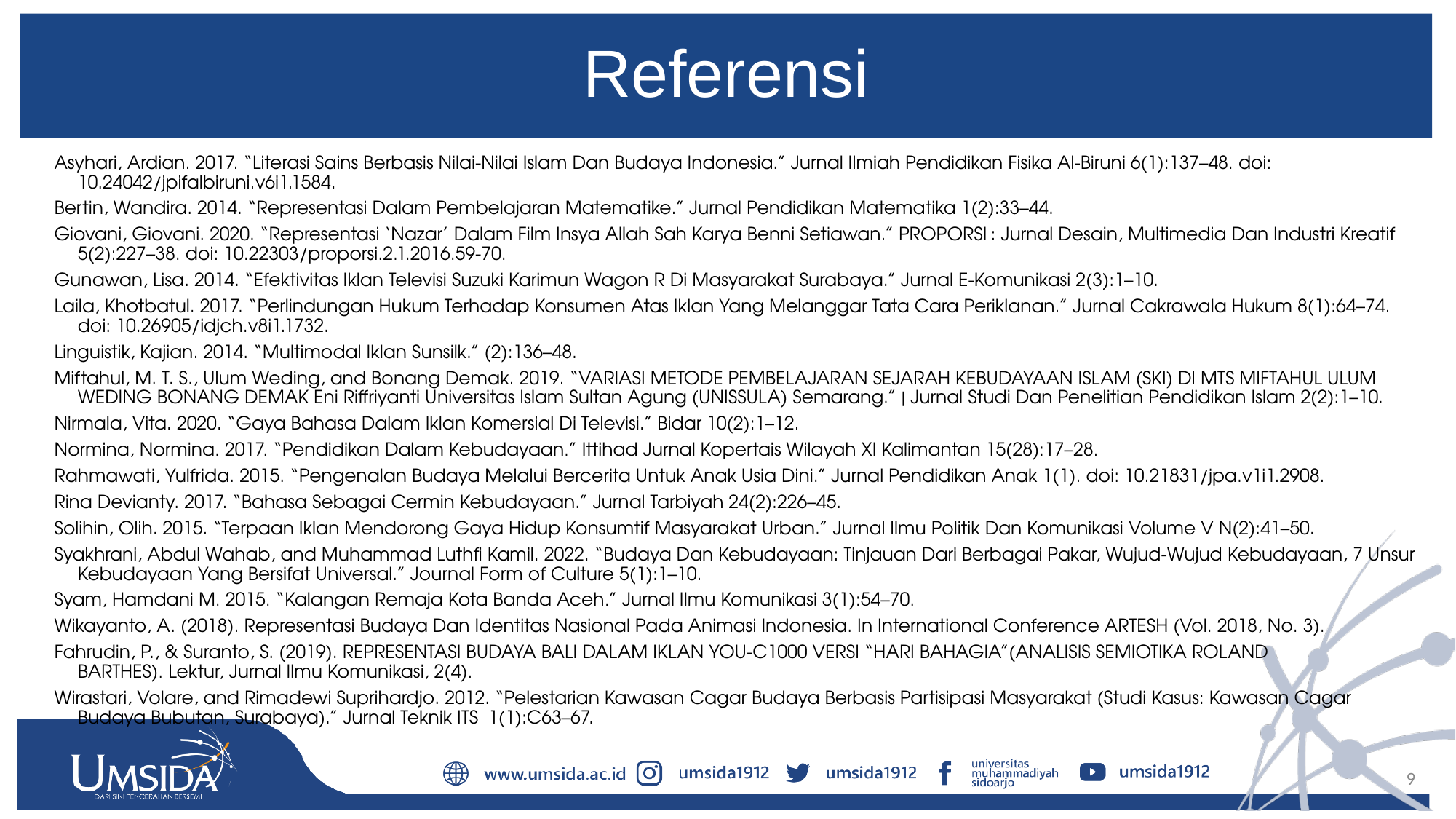

# Referensi
Asyhari, Ardian. 2017. “Literasi Sains Berbasis Nilai-Nilai Islam Dan Budaya Indonesia.” Jurnal Ilmiah Pendidikan Fisika Al-Biruni 6(1):137–48. doi: 10.24042/jpifalbiruni.v6i1.1584.
Bertin, Wandira. 2014. “Representasi Dalam Pembelajaran Matematike.” Jurnal Pendidikan Matematika 1(2):33–44.
Giovani, Giovani. 2020. “Representasi ‘Nazar’ Dalam Film Insya Allah Sah Karya Benni Setiawan.” PROPORSI : Jurnal Desain, Multimedia Dan Industri Kreatif 5(2):227–38. doi: 10.22303/proporsi.2.1.2016.59-70.
Gunawan, Lisa. 2014. “Efektivitas Iklan Televisi Suzuki Karimun Wagon R Di Masyarakat Surabaya.” Jurnal E-Komunikasi 2(3):1–10.
Laila, Khotbatul. 2017. “Perlindungan Hukum Terhadap Konsumen Atas Iklan Yang Melanggar Tata Cara Periklanan.” Jurnal Cakrawala Hukum 8(1):64–74. doi: 10.26905/idjch.v8i1.1732.
Linguistik, Kajian. 2014. “Multimodal Iklan Sunsilk.” (2):136–48.
Miftahul, M. T. S., Ulum Weding, and Bonang Demak. 2019. “VARIASI METODE PEMBELAJARAN SEJARAH KEBUDAYAAN ISLAM (SKI) DI MTS MIFTAHUL ULUM WEDING BONANG DEMAK Eni Riffriyanti Universitas Islam Sultan Agung (UNISSULA) Semarang.” | Jurnal Studi Dan Penelitian Pendidikan Islam 2(2):1–10.
Nirmala, Vita. 2020. “Gaya Bahasa Dalam Iklan Komersial Di Televisi.” Bidar 10(2):1–12.
Normina, Normina. 2017. “Pendidikan Dalam Kebudayaan.” Ittihad Jurnal Kopertais Wilayah XI Kalimantan 15(28):17–28.
Rahmawati, Yulfrida. 2015. “Pengenalan Budaya Melalui Bercerita Untuk Anak Usia Dini.” Jurnal Pendidikan Anak 1(1). doi: 10.21831/jpa.v1i1.2908.
Rina Devianty. 2017. “Bahasa Sebagai Cermin Kebudayaan.” Jurnal Tarbiyah 24(2):226–45.
Solihin, Olih. 2015. “Terpaan Iklan Mendorong Gaya Hidup Konsumtif Masyarakat Urban.” Jurnal Ilmu Politik Dan Komunikasi Volume V N(2):41–50.
Syakhrani, Abdul Wahab, and Muhammad Luthfi Kamil. 2022. “Budaya Dan Kebudayaan: Tinjauan Dari Berbagai Pakar, Wujud-Wujud Kebudayaan, 7 Unsur Kebudayaan Yang Bersifat Universal.” Journal Form of Culture 5(1):1–10.
Syam, Hamdani M. 2015. “Kalangan Remaja Kota Banda Aceh.” Jurnal Ilmu Komunikasi 3(1):54–70.
Wikayanto, A. (2018). Representasi Budaya Dan Identitas Nasional Pada Animasi Indonesia. In International Conference ARTESH (Vol. 2018, No. 3).
Fahrudin, P., & Suranto, S. (2019). REPRESENTASI BUDAYA BALI DALAM IKLAN YOU-C1000 VERSI “HARI BAHAGIA”(ANALISIS SEMIOTIKA ROLAND BARTHES). Lektur, Jurnal Ilmu Komunikasi, 2(4).
Wirastari, Volare, and Rimadewi Suprihardjo. 2012. “Pelestarian Kawasan Cagar Budaya Berbasis Partisipasi Masyarakat (Studi Kasus: Kawasan Cagar Budaya Bubutan, Surabaya).” Jurnal Teknik ITS  1(1):C63–67.